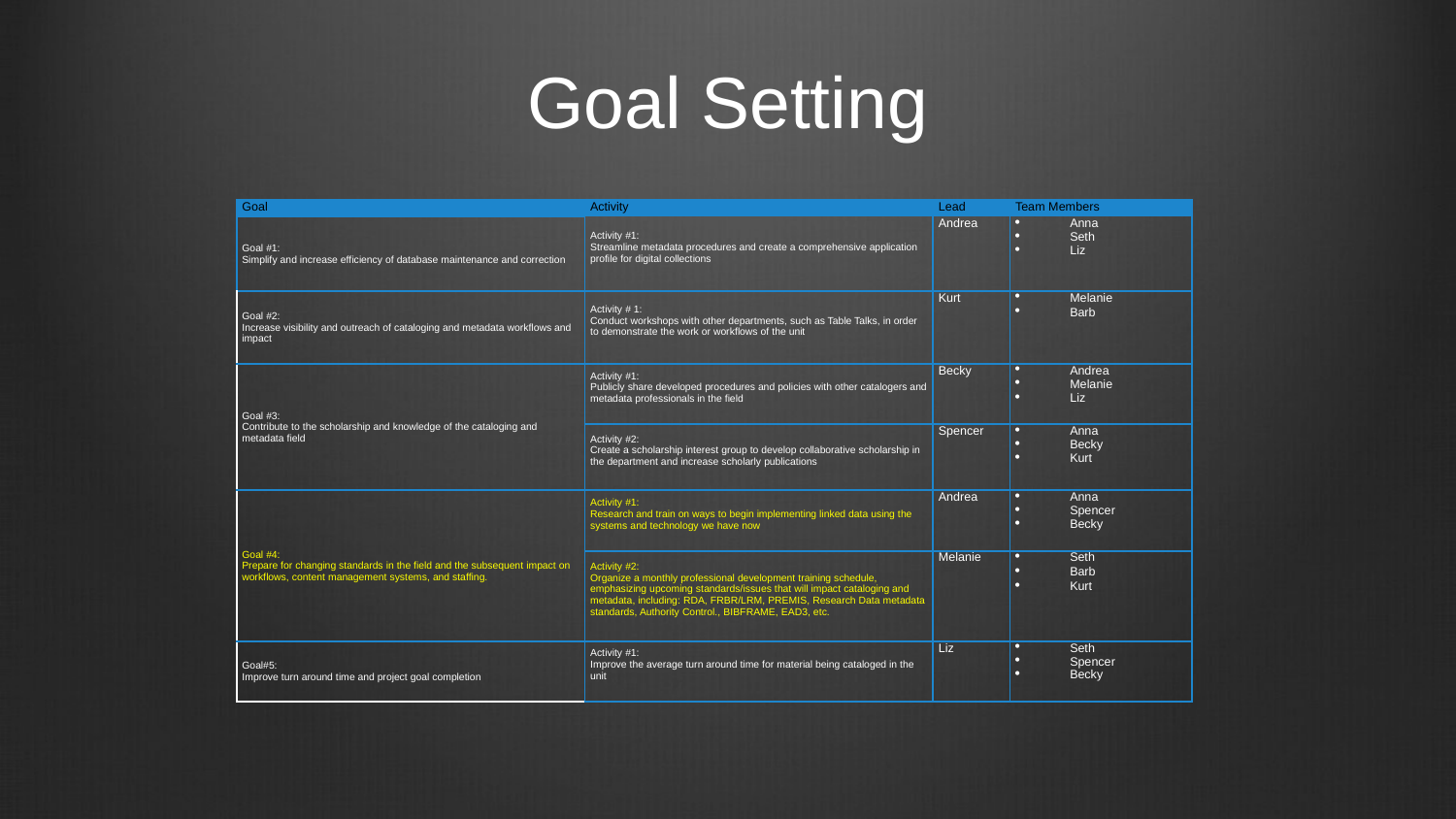

# Goal Setting
| Goal | Activity | Lead | Team Members |
| --- | --- | --- | --- |
| Goal #1: Simplify and increase efficiency of database maintenance and correction | Activity #1: Streamline metadata procedures and create a comprehensive application profile for digital collections | Andrea | Anna Seth Liz |
| Goal #2: Increase visibility and outreach of cataloging and metadata workflows and impact | Activity # 1: Conduct workshops with other departments, such as Table Talks, in order to demonstrate the work or workflows of the unit | Kurt | Melanie Barb |
| Goal #3: Contribute to the scholarship and knowledge of the cataloging and metadata field | Activity #1: Publicly share developed procedures and policies with other catalogers and metadata professionals in the field | Becky | Andrea Melanie Liz |
|  | Activity #2: Create a scholarship interest group to develop collaborative scholarship in the department and increase scholarly publications | Spencer | Anna Becky Kurt |
| Goal #4: Prepare for changing standards in the field and the subsequent impact on workflows, content management systems, and staffing. | Activity #1: Research and train on ways to begin implementing linked data using the systems and technology we have now | Andrea | Anna Spencer Becky |
|  | Activity #2: Organize a monthly professional development training schedule, emphasizing upcoming standards/issues that will impact cataloging and metadata, including: RDA, FRBR/LRM, PREMIS, Research Data metadata standards, Authority Control., BIBFRAME, EAD3, etc. | Melanie | Seth Barb Kurt |
| Goal#5: Improve turn around time and project goal completion | Activity #1: Improve the average turn around time for material being cataloged in the unit | Liz | Seth Spencer Becky |